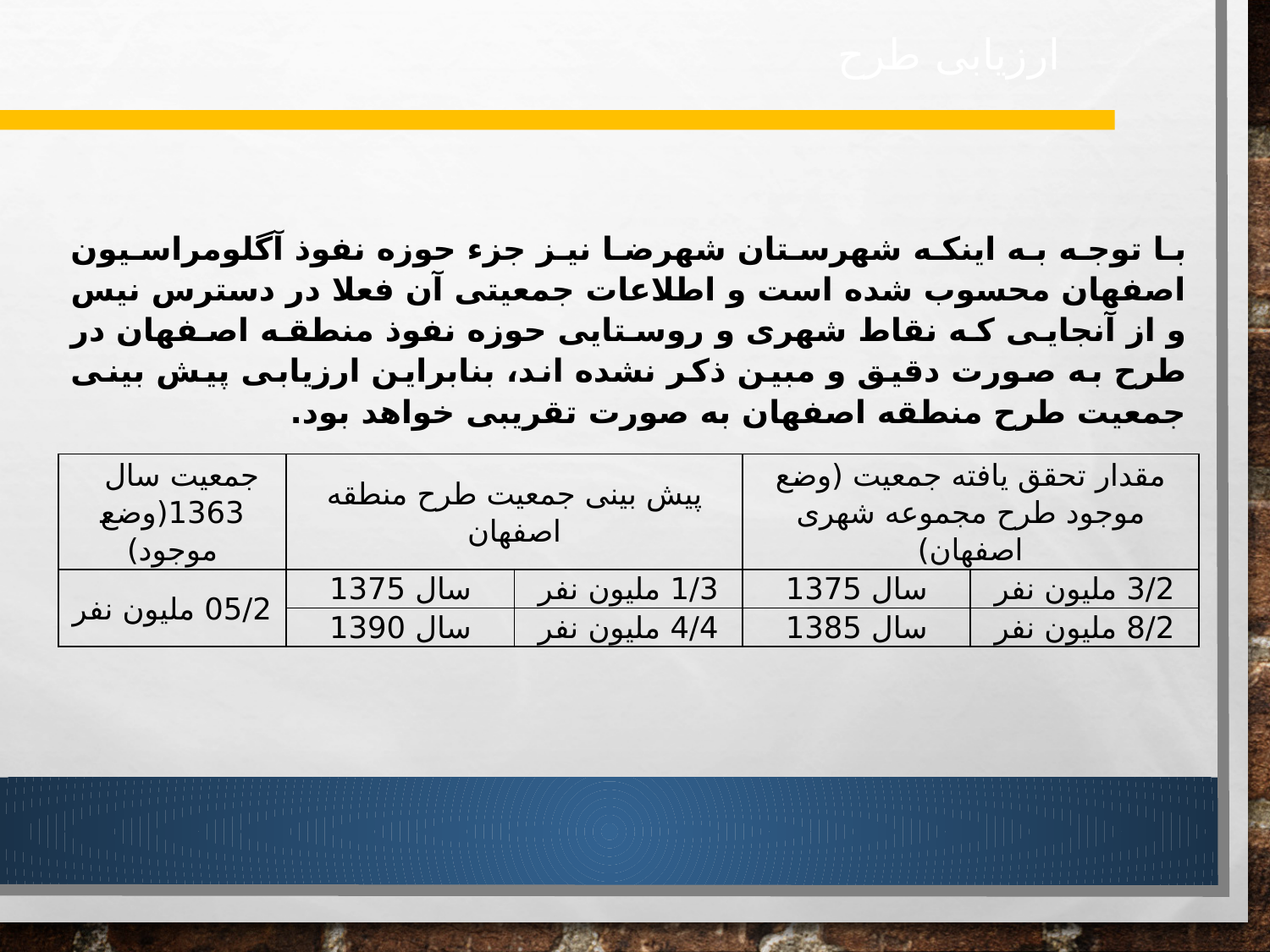

ارزیابی طرح
با توجه به اینکه شهرستان شهرضا نیز جزء حوزه نفوذ آگلومراسیون اصفهان محسوب شده است و اطلاعات جمعیتی آن فعلا در دسترس نیس و از آنجایی که نقاط شهری و روستایی حوزه نفوذ منطقه اصفهان در طرح به صورت دقیق و مبین ذکر نشده اند، بنابراین ارزیابی پیش بینی جمعیت طرح منطقه اصفهان به صورت تقریبی خواهد بود.
| جمعیت سال 1363(وضع موجود) | پیش بینی جمعیت طرح منطقه اصفهان |  | مقدار تحقق یافته جمعیت (وضع موجود طرح مجموعه شهری اصفهان) |  |
| --- | --- | --- | --- | --- |
| 05/2 ملیون نفر | سال 1375 | 1/3 ملیون نفر | سال 1375 | 3/2 ملیون نفر |
|  | سال 1390 | 4/4 ملیون نفر | سال 1385 | 8/2 ملیون نفر |